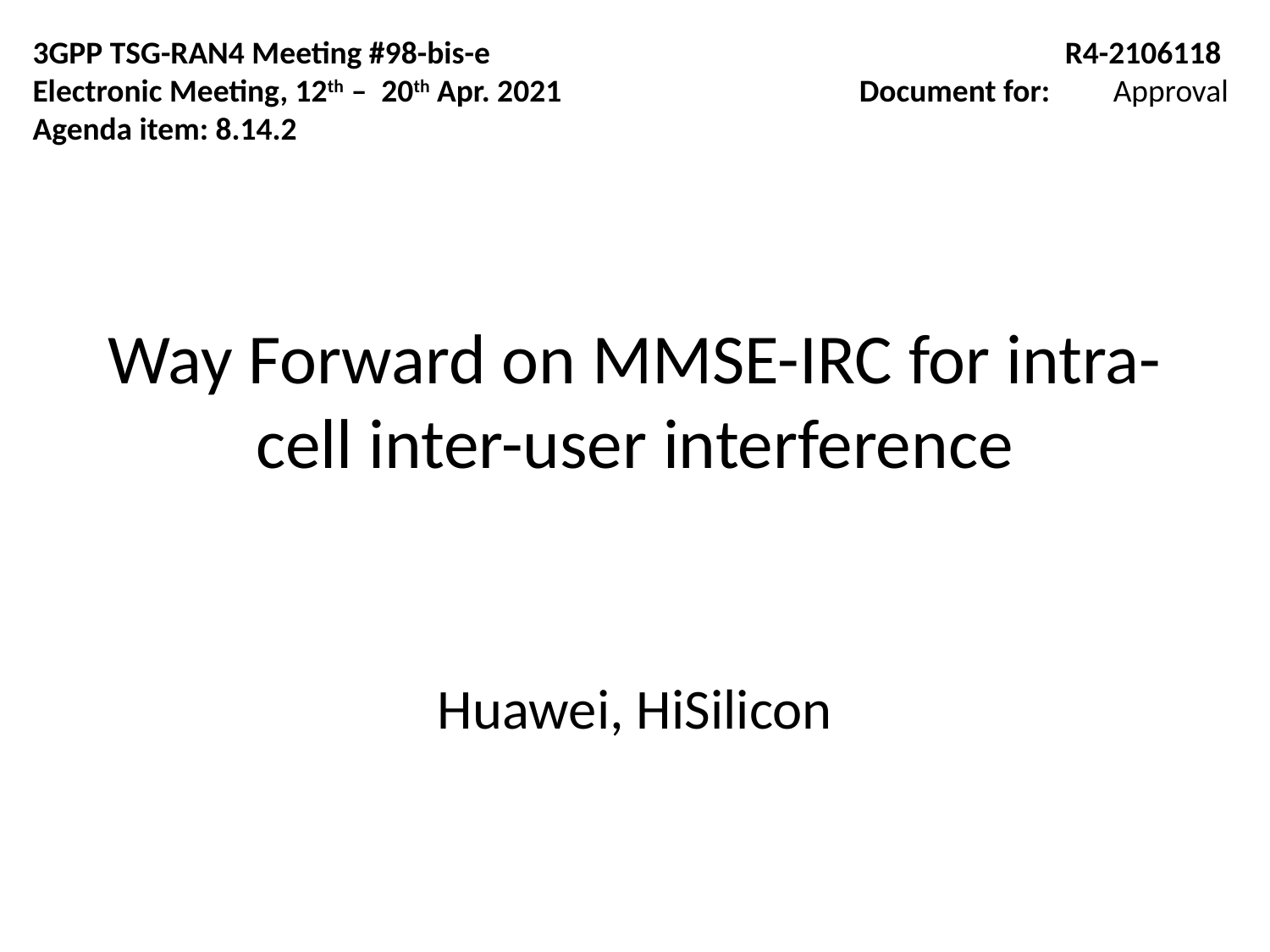

3GPP TSG-RAN4 Meeting #98-bis-e
Electronic Meeting, 12th –  20th Apr. 2021
Agenda item: 8.14.2
R4-2106118
Document for:	Approval
# Way Forward on MMSE-IRC for intra-cell inter-user interference
Huawei, HiSilicon